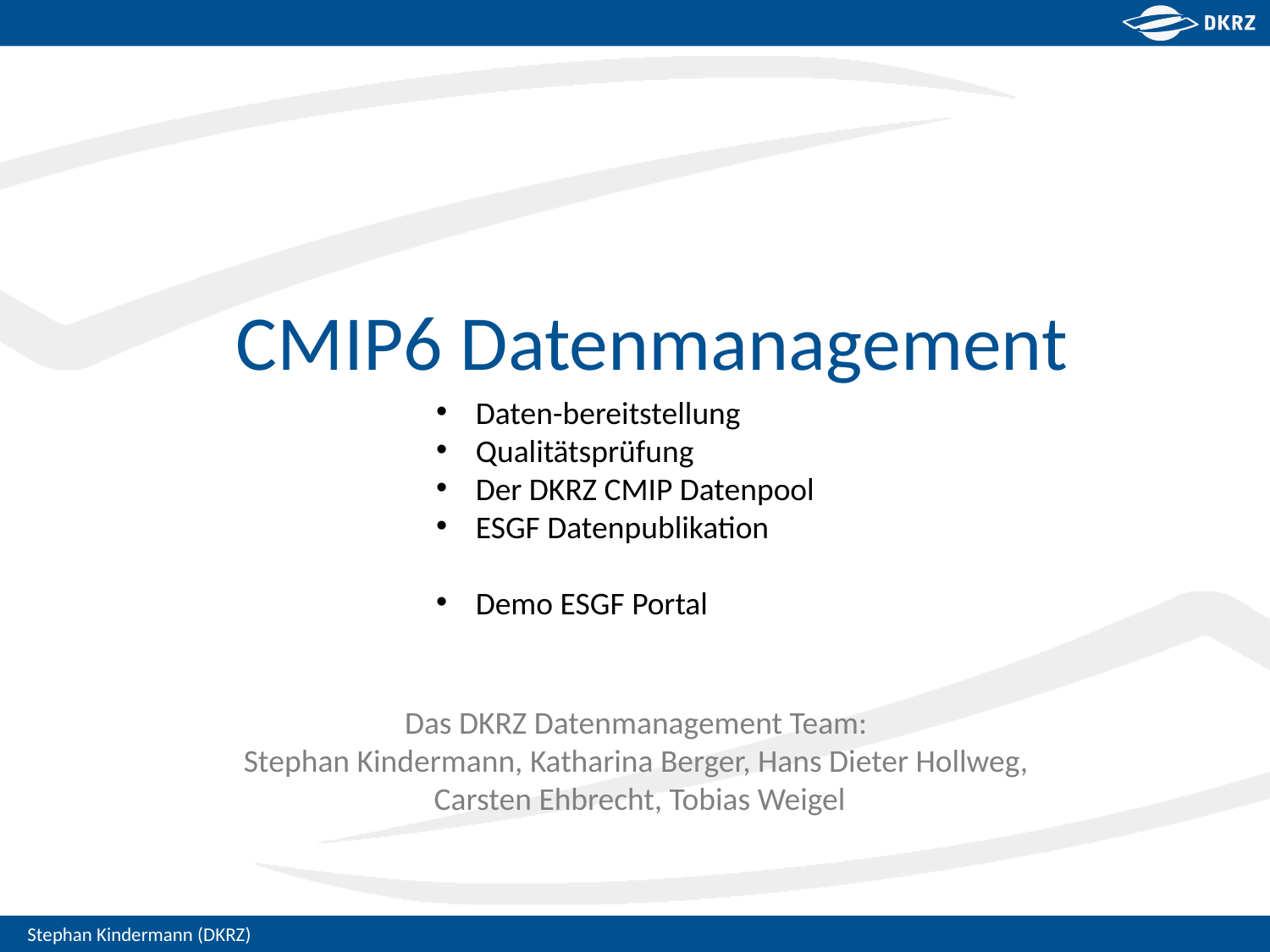

# CMIP6 Datenmanagement
Daten-bereitstellung
Qualitätsprüfung
Der DKRZ CMIP Datenpool
ESGF Datenpublikation

Demo ESGF Portal
Das DKRZ Datenmanagement Team:
Stephan Kindermann, Katharina Berger, Hans Dieter Hollweg,
Carsten Ehbrecht, Tobias Weigel